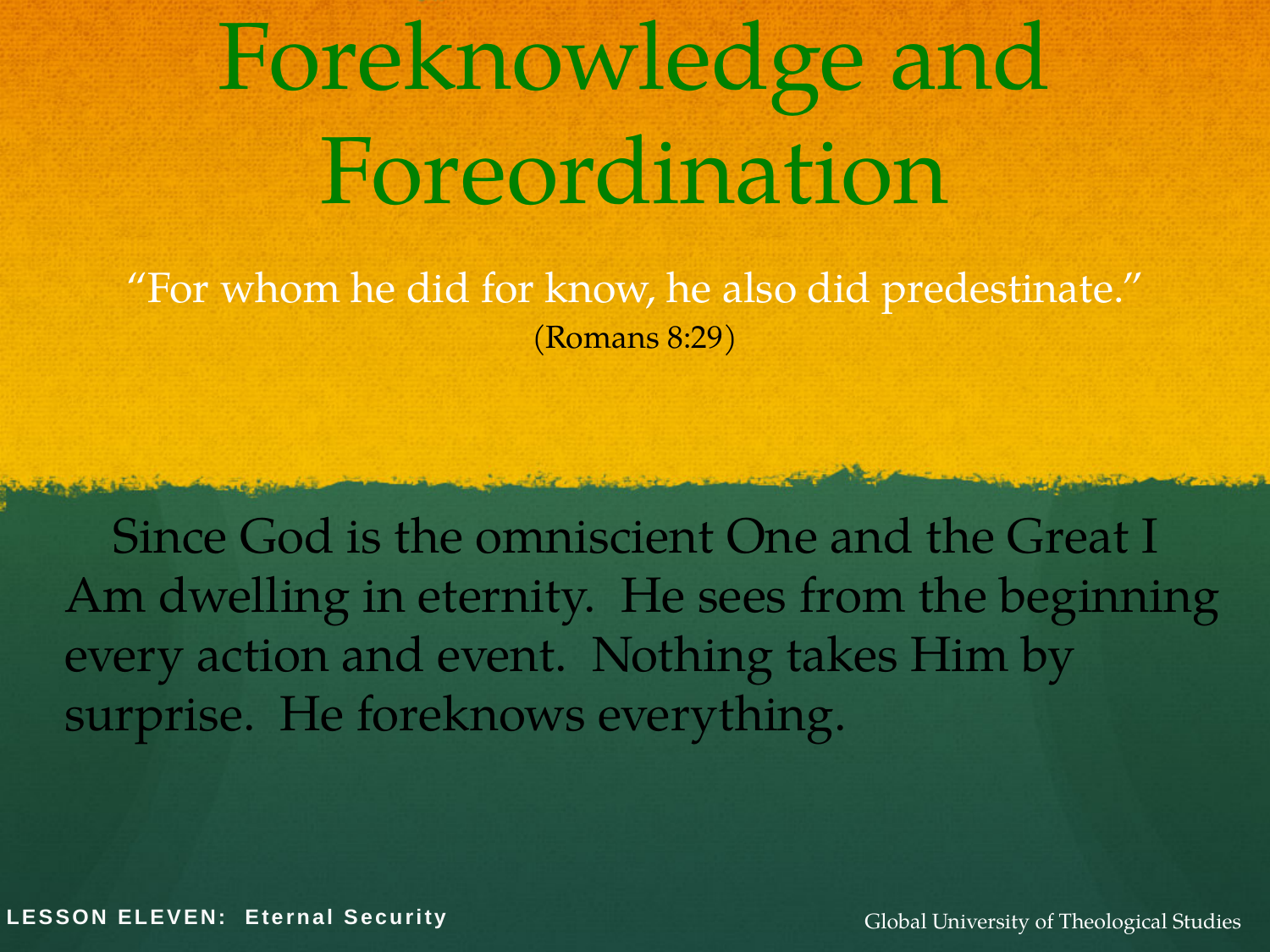

# Foreknowledge and Foreordination
“For whom he did for know, he also did predestinate.”
(Romans 8:29)
    Since God is the omniscient One and the Great I Am dwelling in eternity.  He sees from the beginning every action and event.  Nothing takes Him by surprise.  He foreknows everything.
LESSON ELEVEN:  Eternal Security
Global University of Theological Studies